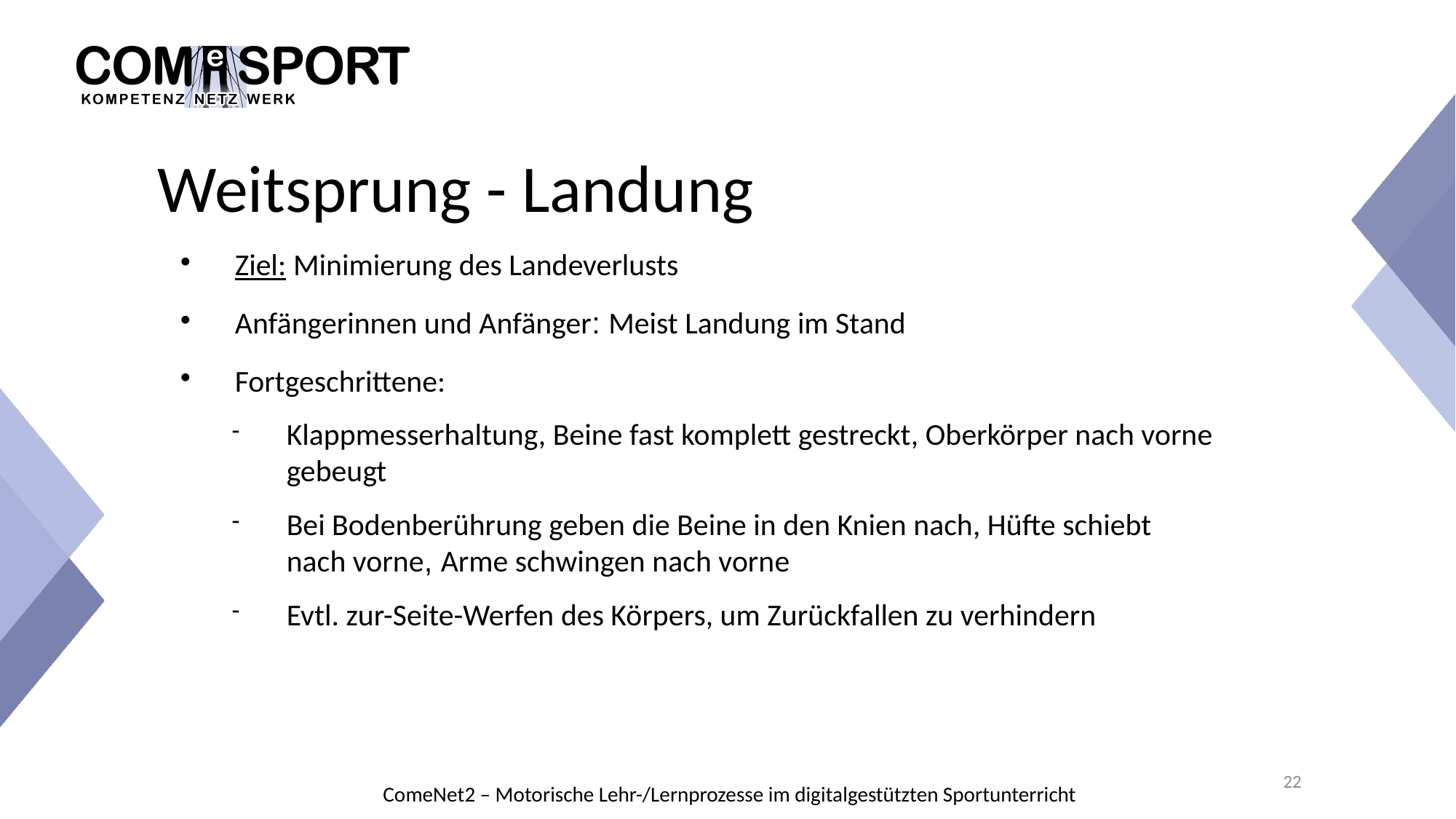

# Weitsprung - Landung
Ziel: Minimierung des Landeverlusts
Anfängerinnen und Anfänger: Meist Landung im Stand
Fortgeschrittene:
Klappmesserhaltung, Beine fast komplett gestreckt, Oberkörper nach vorne gebeugt
Bei Bodenberührung geben die Beine in den Knien nach, Hüfte schiebt nach vorne, Arme schwingen nach vorne
Evtl. zur-Seite-Werfen des Körpers, um Zurückfallen zu verhindern
22
ComeNet2 – Motorische Lehr-/Lernprozesse im digitalgestützten Sportunterricht